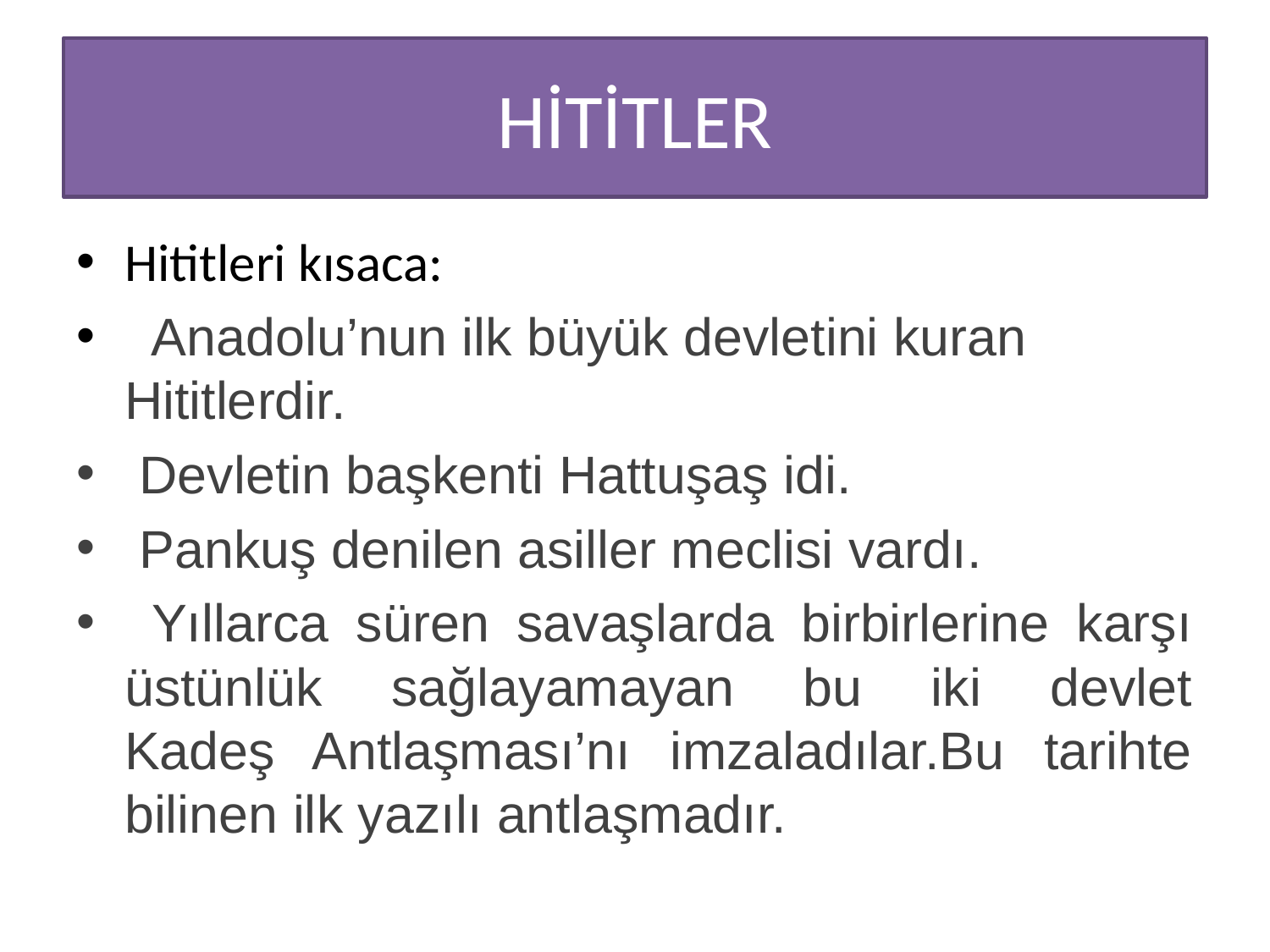

# HİTİTLER
Hititleri kısaca:
  Anadolu’nun ilk büyük devletini kuran Hititlerdir.
 Devletin başkenti Hattuşaş idi.
 Pankuş denilen asiller meclisi vardı.
 Yıllarca süren savaşlarda birbirlerine karşı üstünlük sağlayamayan bu iki devlet
Kadeş Antlaşması’nı imzaladılar.Bu tarihte bilinen ilk yazılı antlaşmadır.